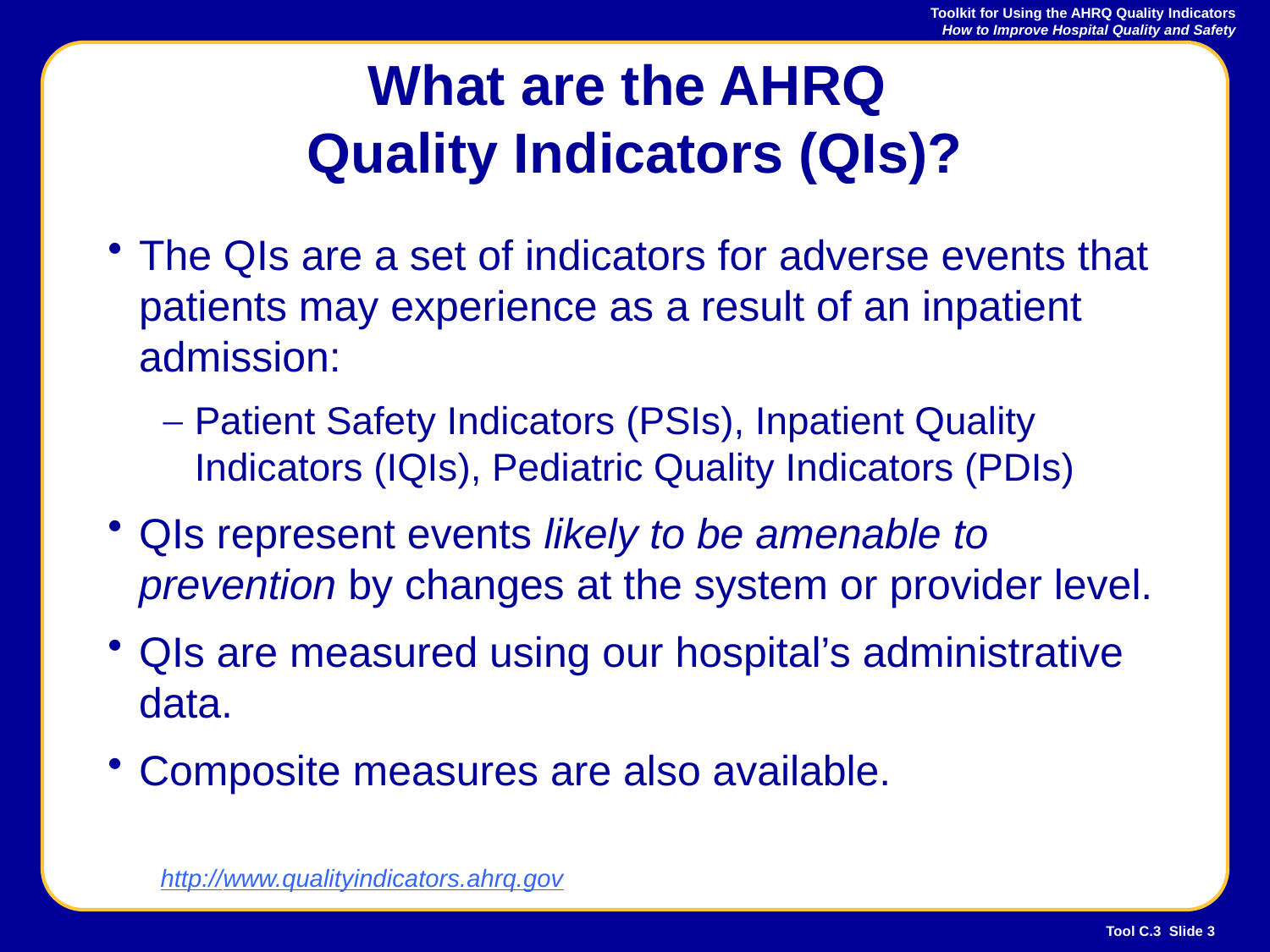

# What are the AHRQ Quality Indicators (QIs)?
The QIs are a set of indicators for adverse events that patients may experience as a result of an inpatient admission:
Patient Safety Indicators (PSIs), Inpatient Quality Indicators (IQIs), Pediatric Quality Indicators (PDIs)
QIs represent events likely to be amenable to prevention by changes at the system or provider level.
QIs are measured using our hospital’s administrative data.
Composite measures are also available.

http://www.qualityindicators.ahrq.gov